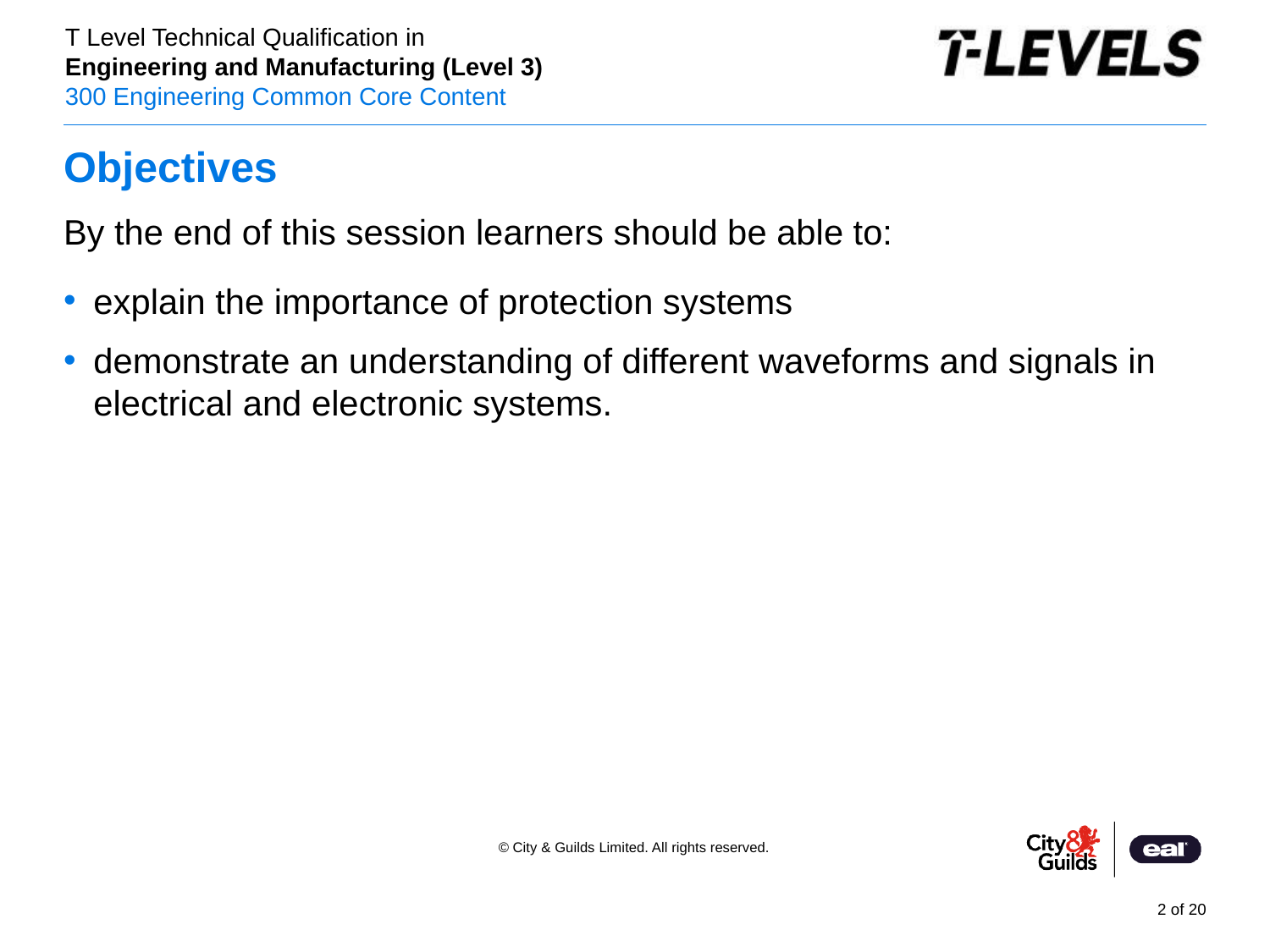

# Objectives
By the end of this session learners should be able to:
explain the importance of protection systems
demonstrate an understanding of different waveforms and signals in electrical and electronic systems.